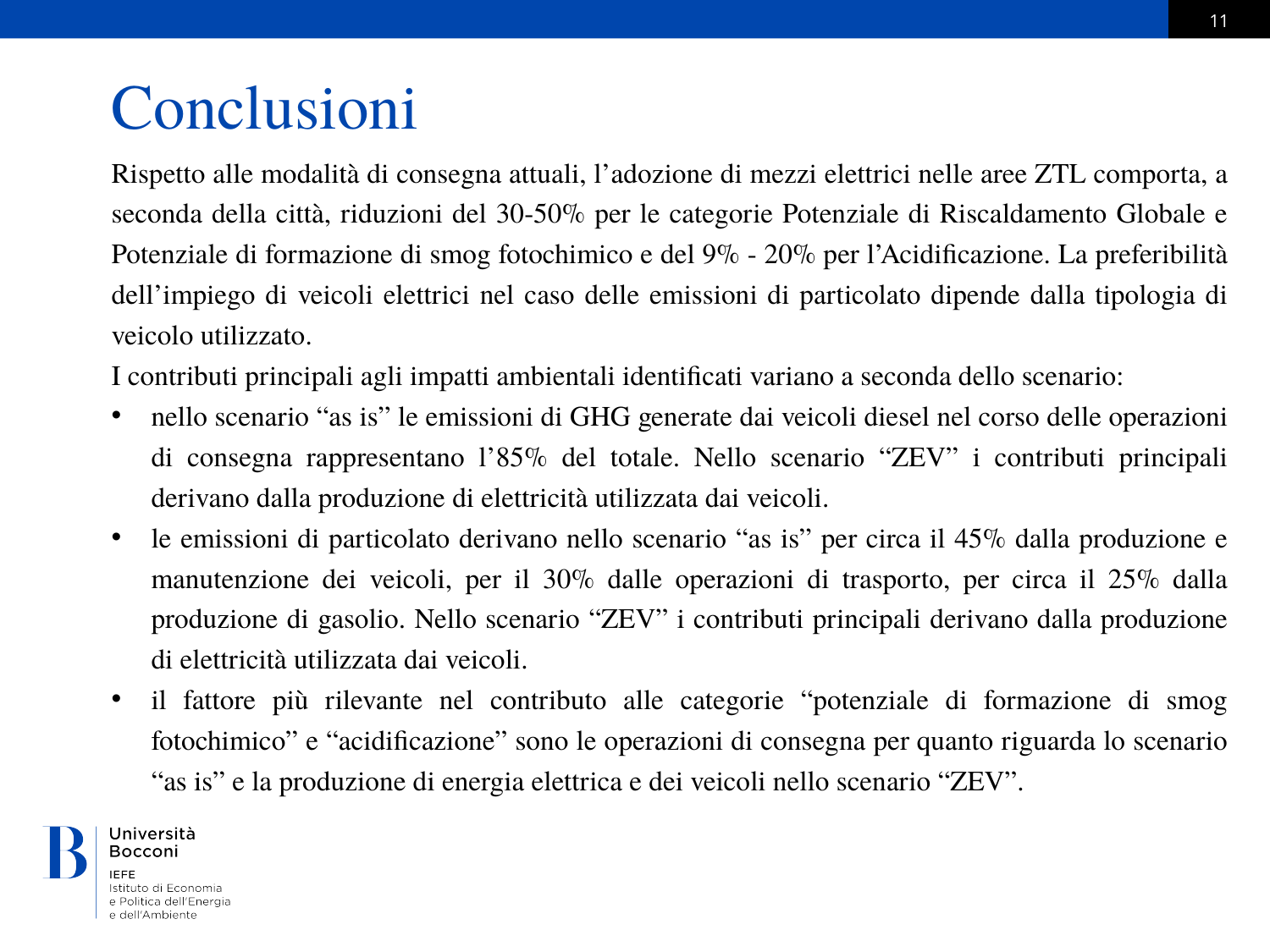

# Conclusioni
Rispetto alle modalità di consegna attuali, l’adozione di mezzi elettrici nelle aree ZTL comporta, a seconda della città, riduzioni del 30-50% per le categorie Potenziale di Riscaldamento Globale e Potenziale di formazione di smog fotochimico e del 9% - 20% per l’Acidificazione. La preferibilità dell’impiego di veicoli elettrici nel caso delle emissioni di particolato dipende dalla tipologia di veicolo utilizzato.
I contributi principali agli impatti ambientali identificati variano a seconda dello scenario:
nello scenario “as is” le emissioni di GHG generate dai veicoli diesel nel corso delle operazioni di consegna rappresentano l’85% del totale. Nello scenario “ZEV” i contributi principali derivano dalla produzione di elettricità utilizzata dai veicoli.
le emissioni di particolato derivano nello scenario “as is” per circa il 45% dalla produzione e manutenzione dei veicoli, per il 30% dalle operazioni di trasporto, per circa il 25% dalla produzione di gasolio. Nello scenario “ZEV” i contributi principali derivano dalla produzione di elettricità utilizzata dai veicoli.
il fattore più rilevante nel contributo alle categorie “potenziale di formazione di smog fotochimico” e “acidificazione” sono le operazioni di consegna per quanto riguarda lo scenario “as is” e la produzione di energia elettrica e dei veicoli nello scenario “ZEV”.